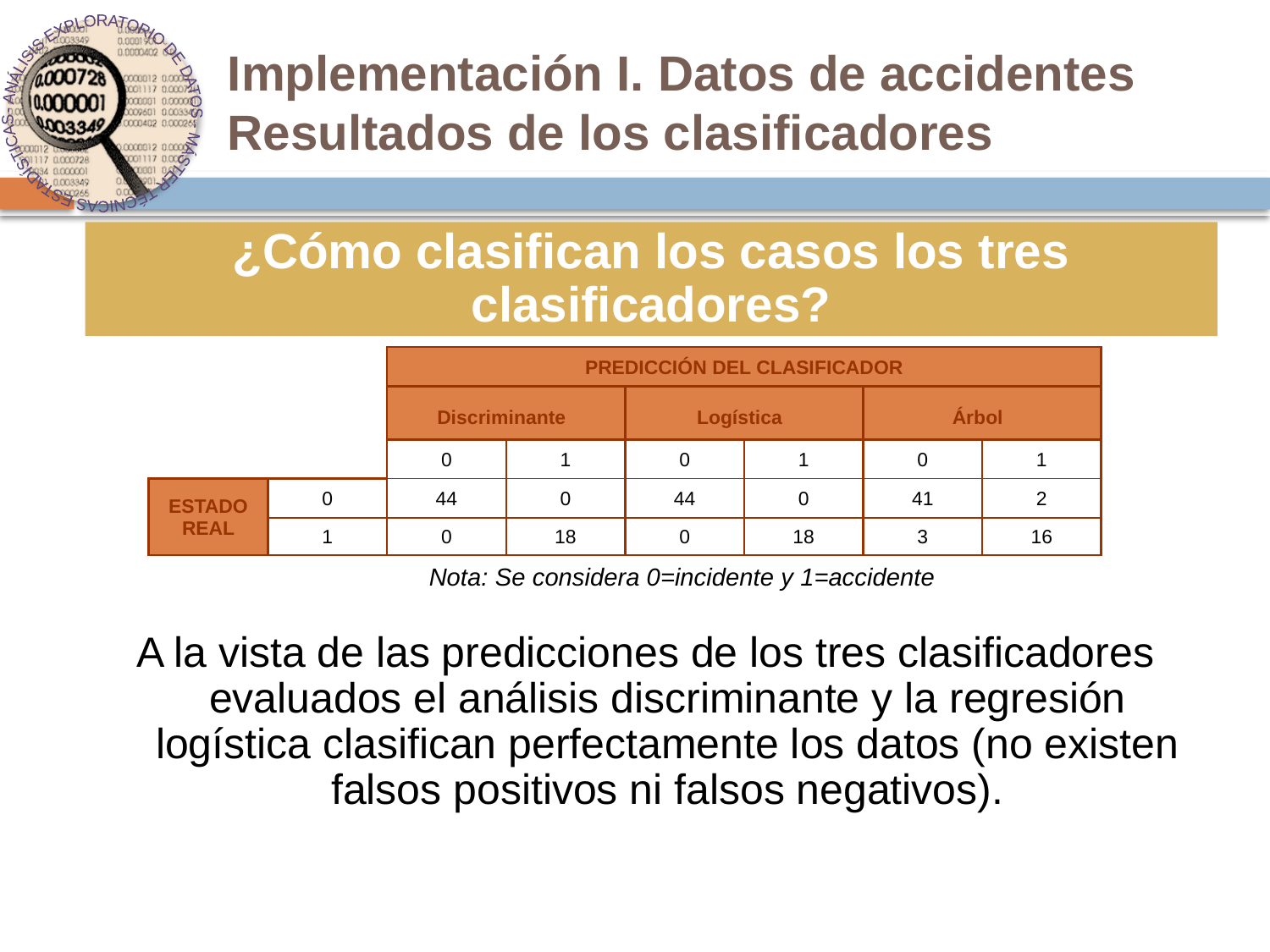

Implementación I. Datos de accidentes
Resultados de los clasificadores
¿Cómo clasifican los casos los tres clasificadores?
|  |  | PREDICCIÓN DEL CLASIFICADOR |  |  |  |  |  |
| --- | --- | --- | --- | --- | --- | --- | --- |
|  |  | Discriminante |  | Logística |  | Árbol |  |
|  |  | 0 | 1 | 0 | 1 | 0 | 1 |
| ESTADO REAL | 0 | 44 | 0 | 44 | 0 | 41 | 2 |
|  | 1 | 0 | 18 | 0 | 18 | 3 | 16 |
Nota: Se considera 0=incidente y 1=accidente
A la vista de las predicciones de los tres clasificadores evaluados el análisis discriminante y la regresión logística clasifican perfectamente los datos (no existen falsos positivos ni falsos negativos).